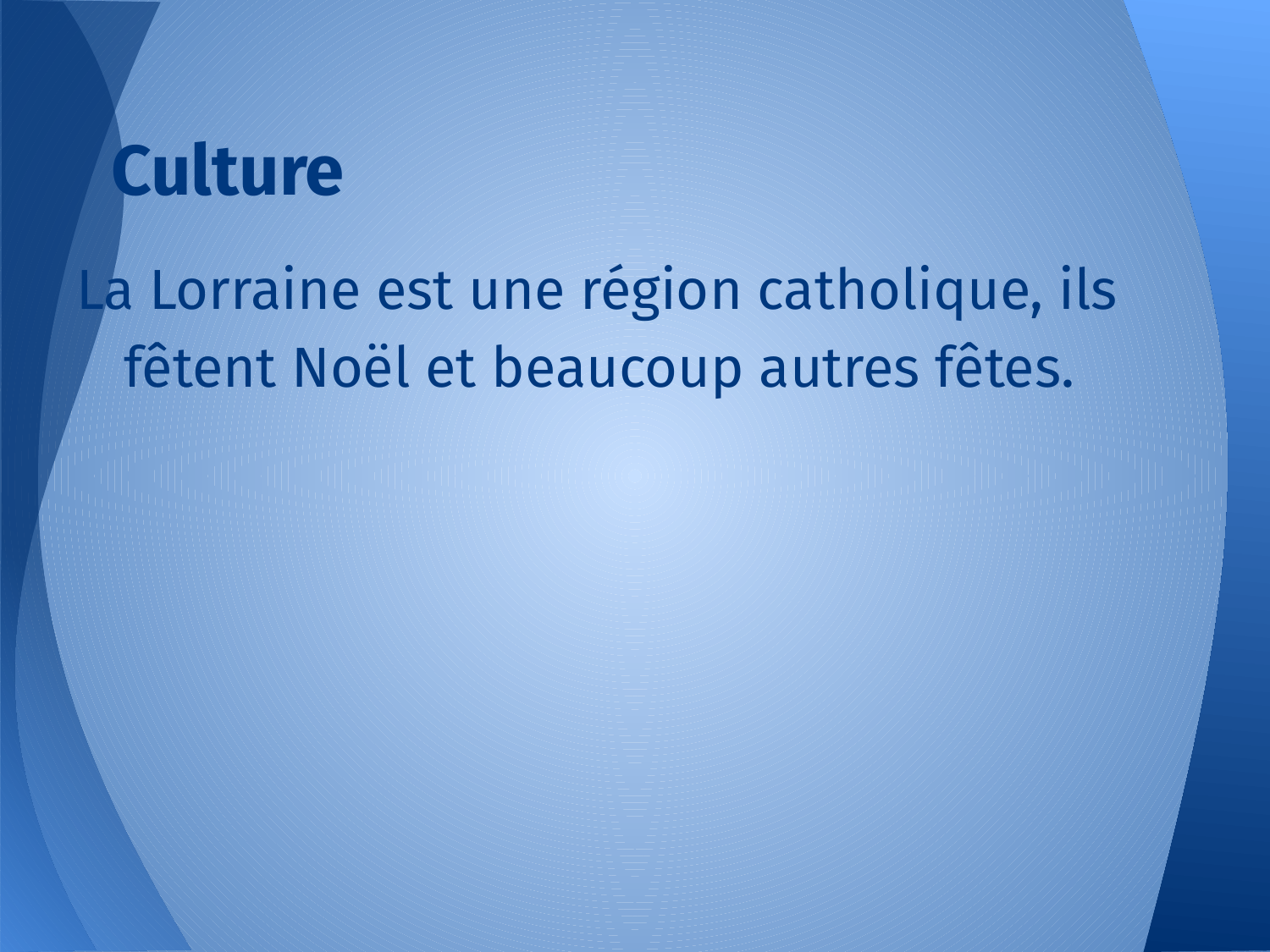

# Culture
La Lorraine est une région catholique, ils fêtent Noël et beaucoup autres fêtes.